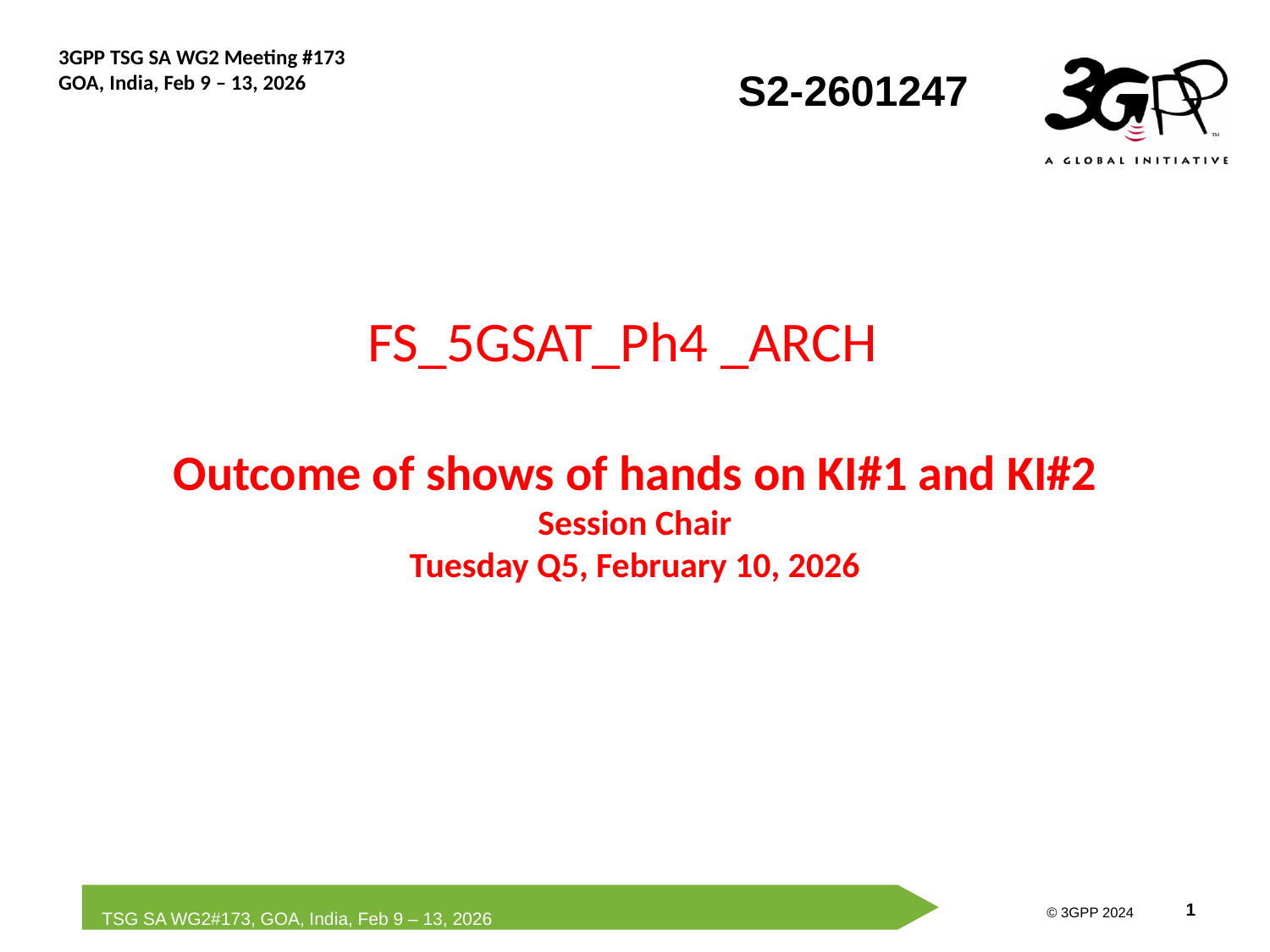

S2-2601247
# FS_5GSAT_Ph4 _ARCH Outcome of shows of hands on KI#1 and KI#2 Session Chair Tuesday Q5, February 10, 2026